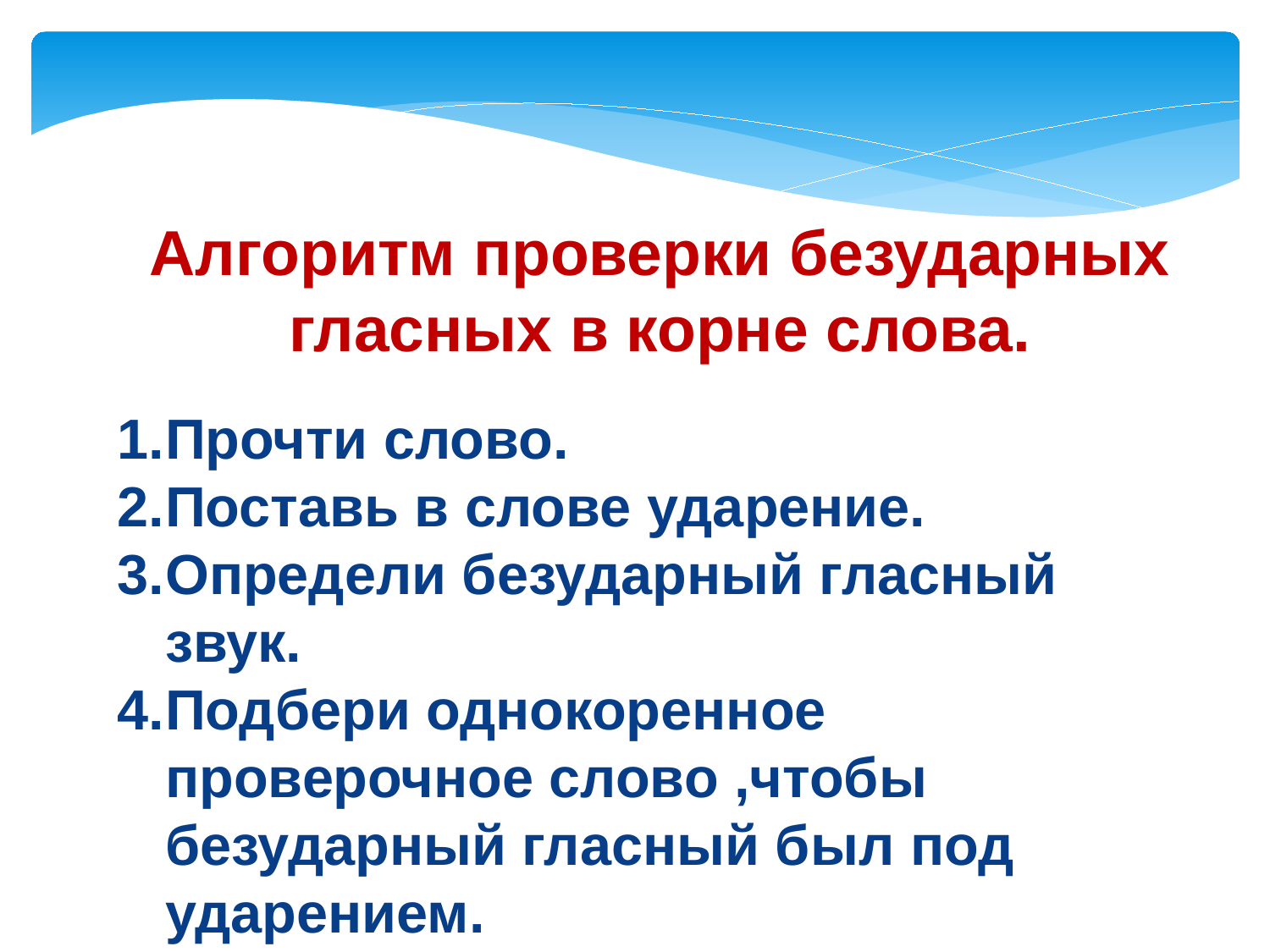

Алгоритм проверки безударных гласных в корне слова.

Прочти слово.
Поставь в слове ударение.
Определи безударный гласный звук.
Подбери однокоренное  проверочное слово ,чтобы безударный гласный был под ударением.